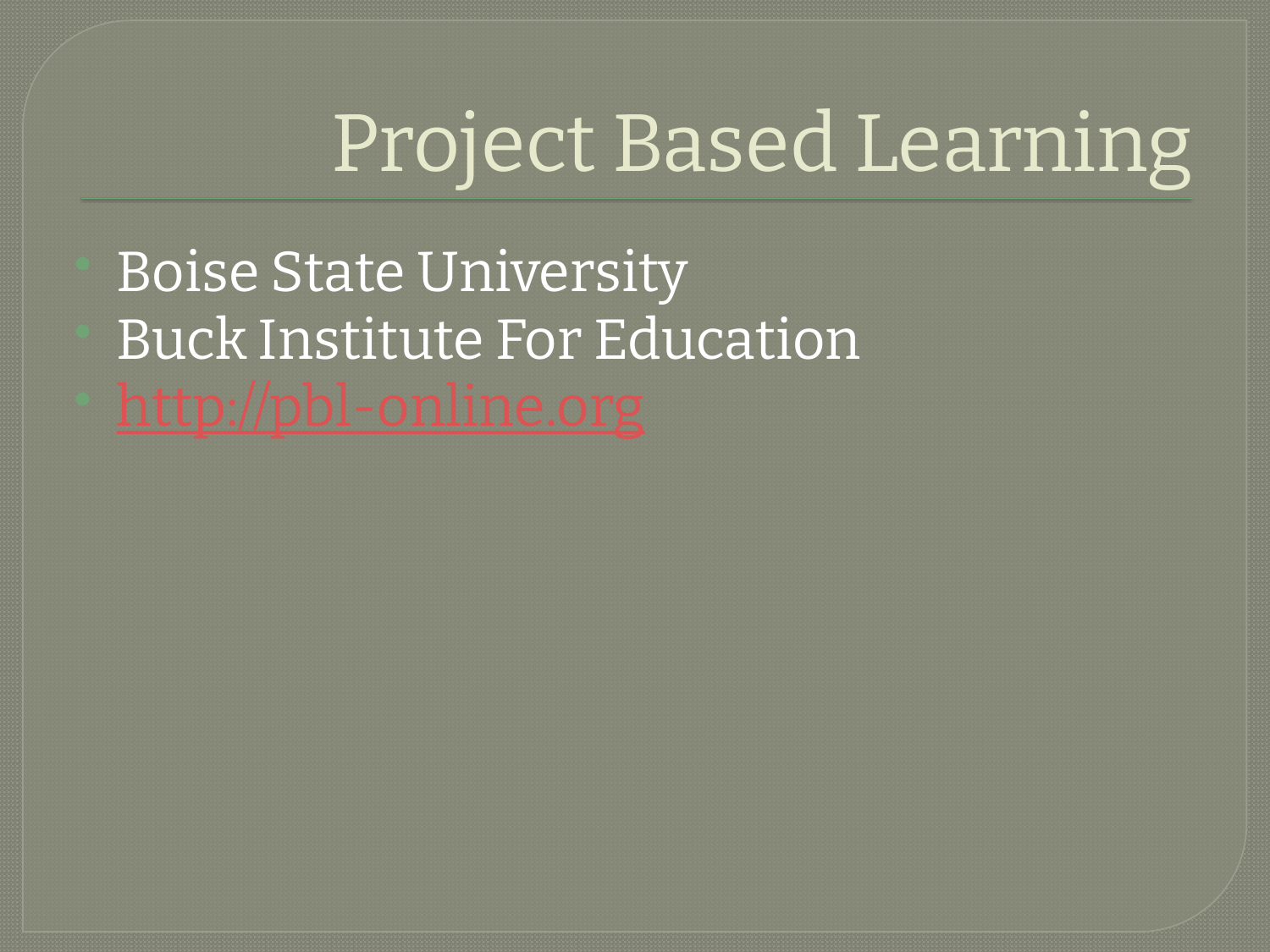

# Project Based Learning
Boise State University
Buck Institute For Education
http://pbl-online.org